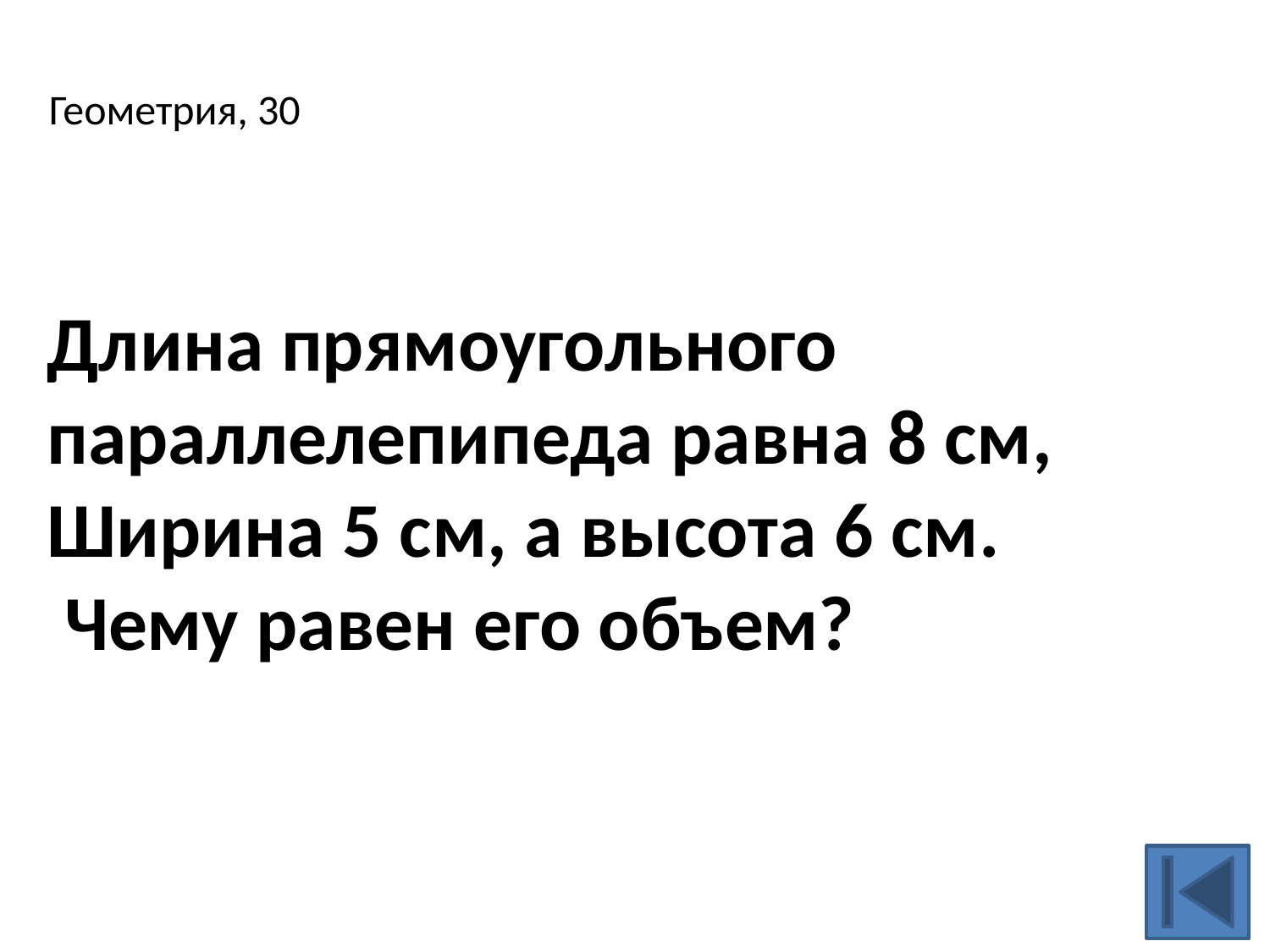

Геометрия, 30
Длина прямоугольного
параллелепипеда равна 8 см,
Ширина 5 см, а высота 6 см.
 Чему равен его объем?